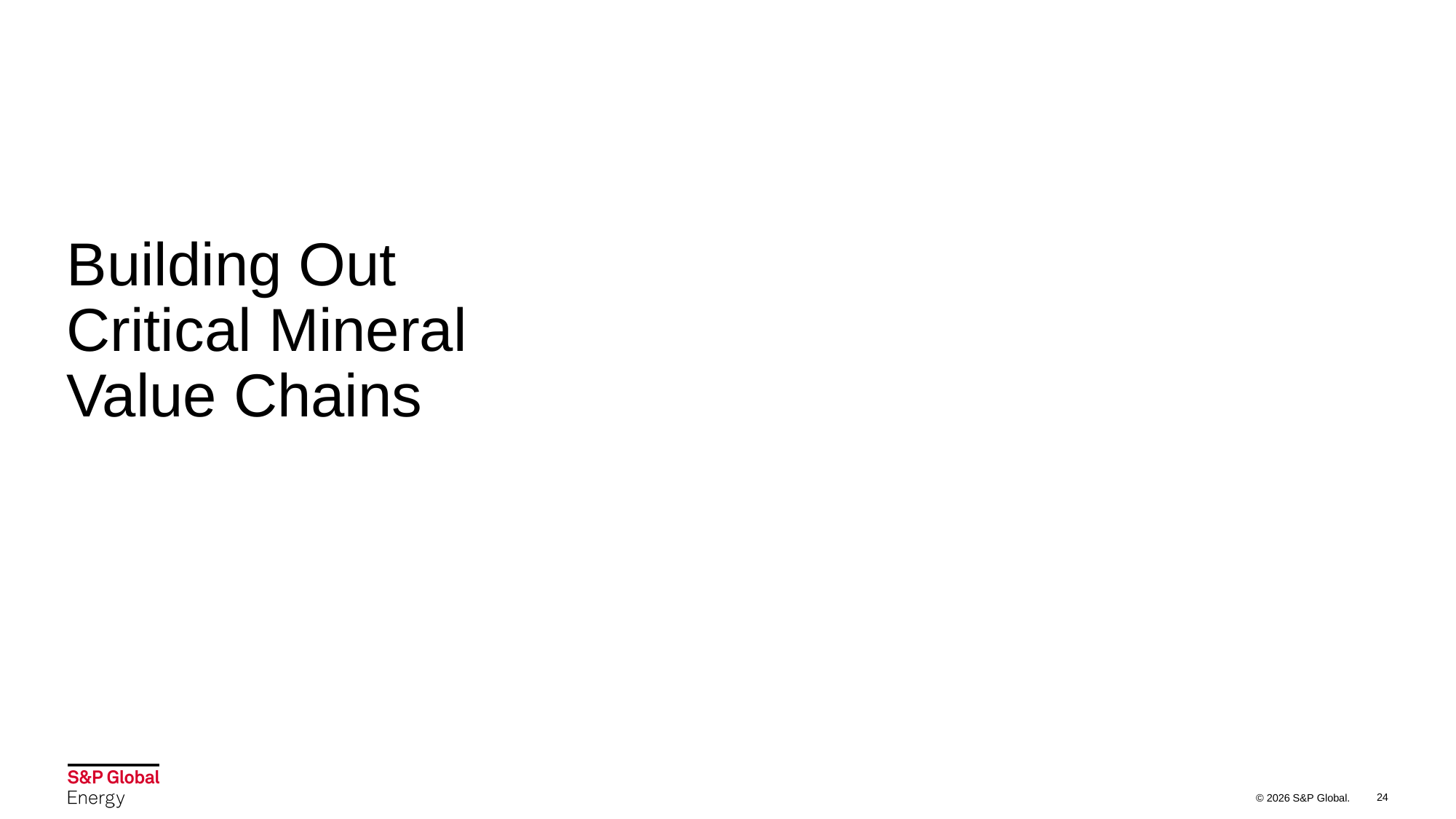

# Building Out Critical Mineral Value Chains
24